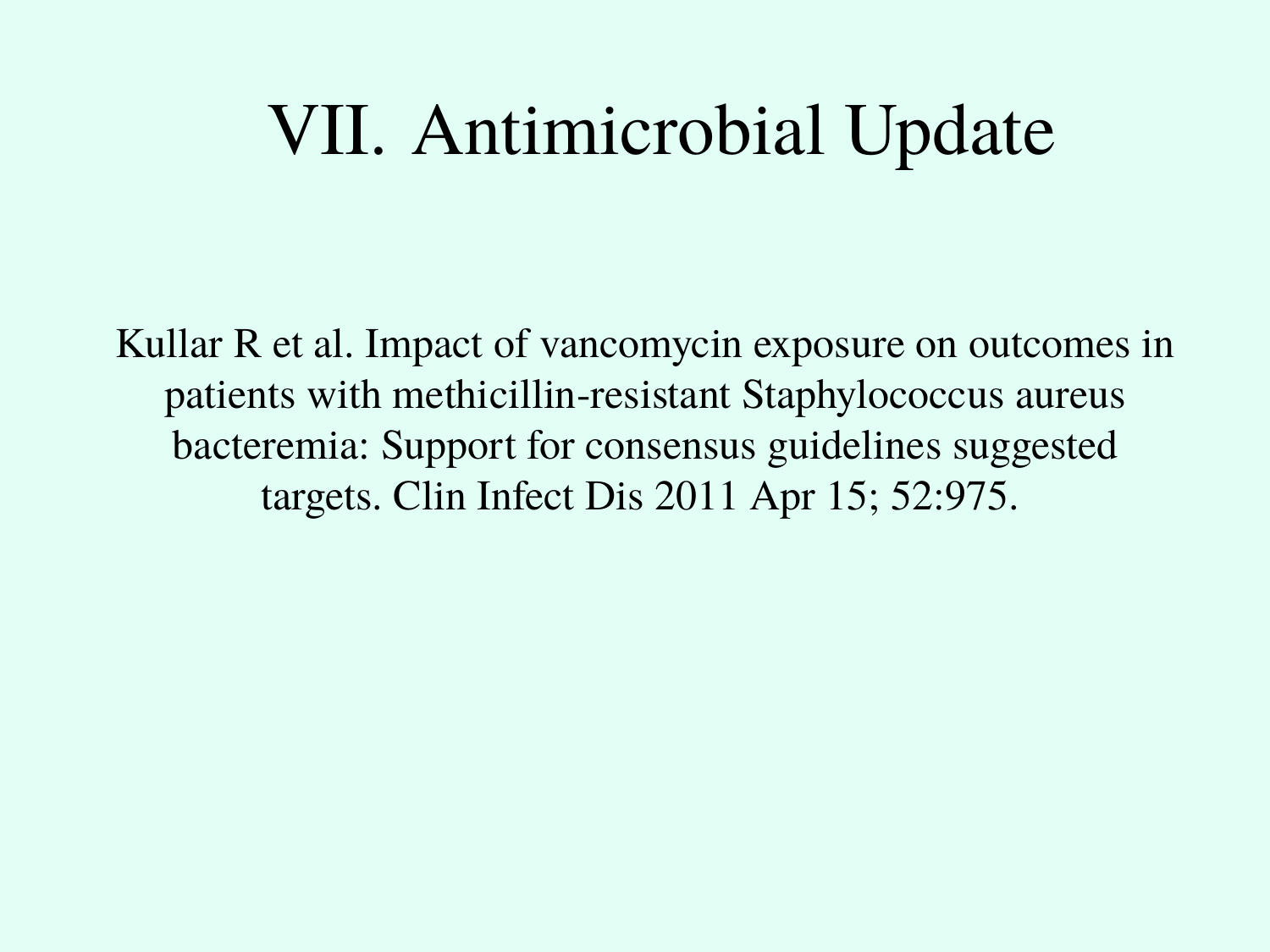

VII. Antimicrobial Update
Kullar R et al. Impact of vancomycin exposure on outcomes in patients with methicillin-resistant Staphylococcus aureus bacteremia: Support for consensus guidelines suggested targets. Clin Infect Dis 2011 Apr 15; 52:975.